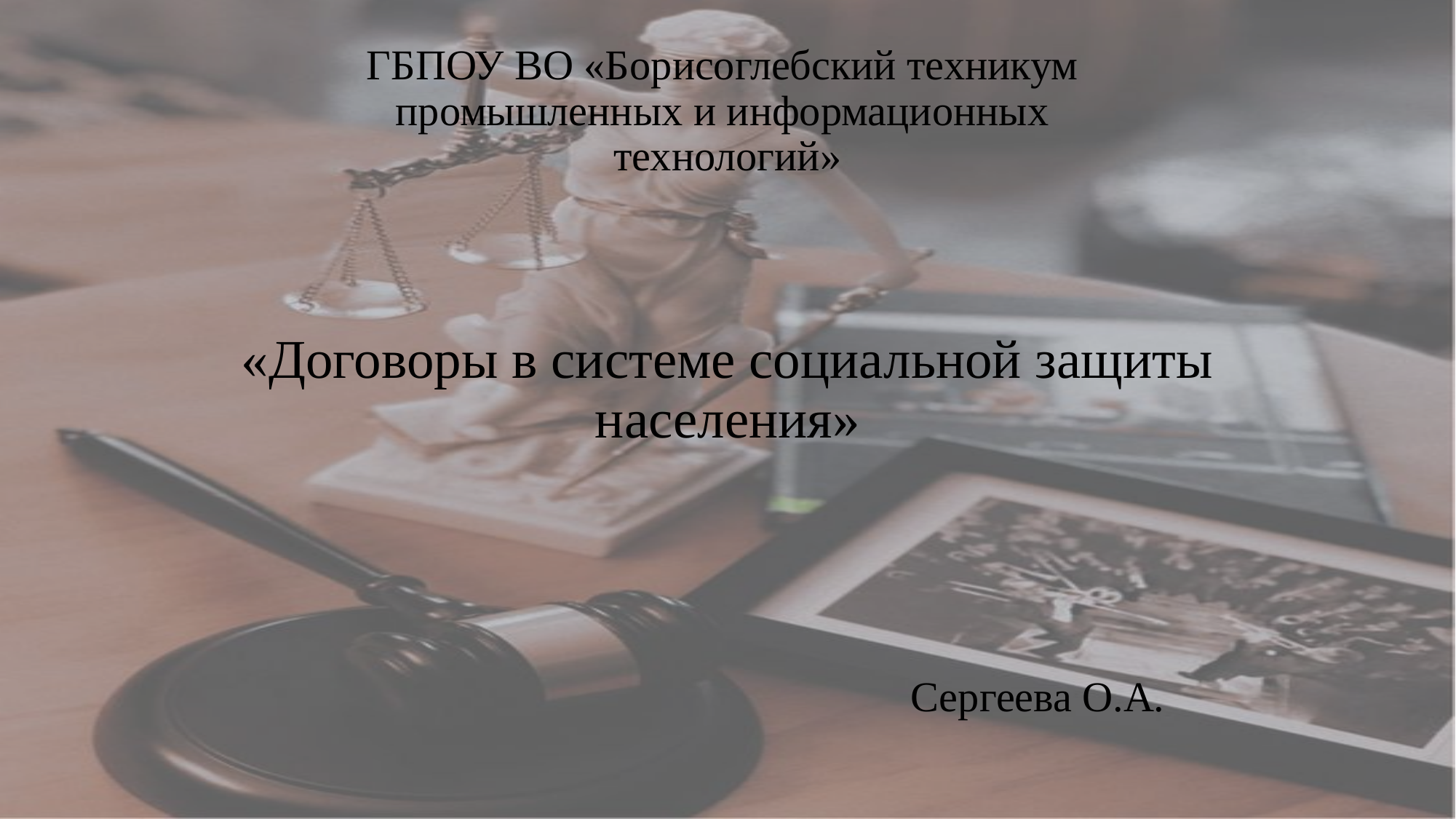

# ГБПОУ ВО «Борисоглебский техникум промышленных и информационных технологий»
«Договоры в системе социальной защиты населения»
 Сергеева О.А.